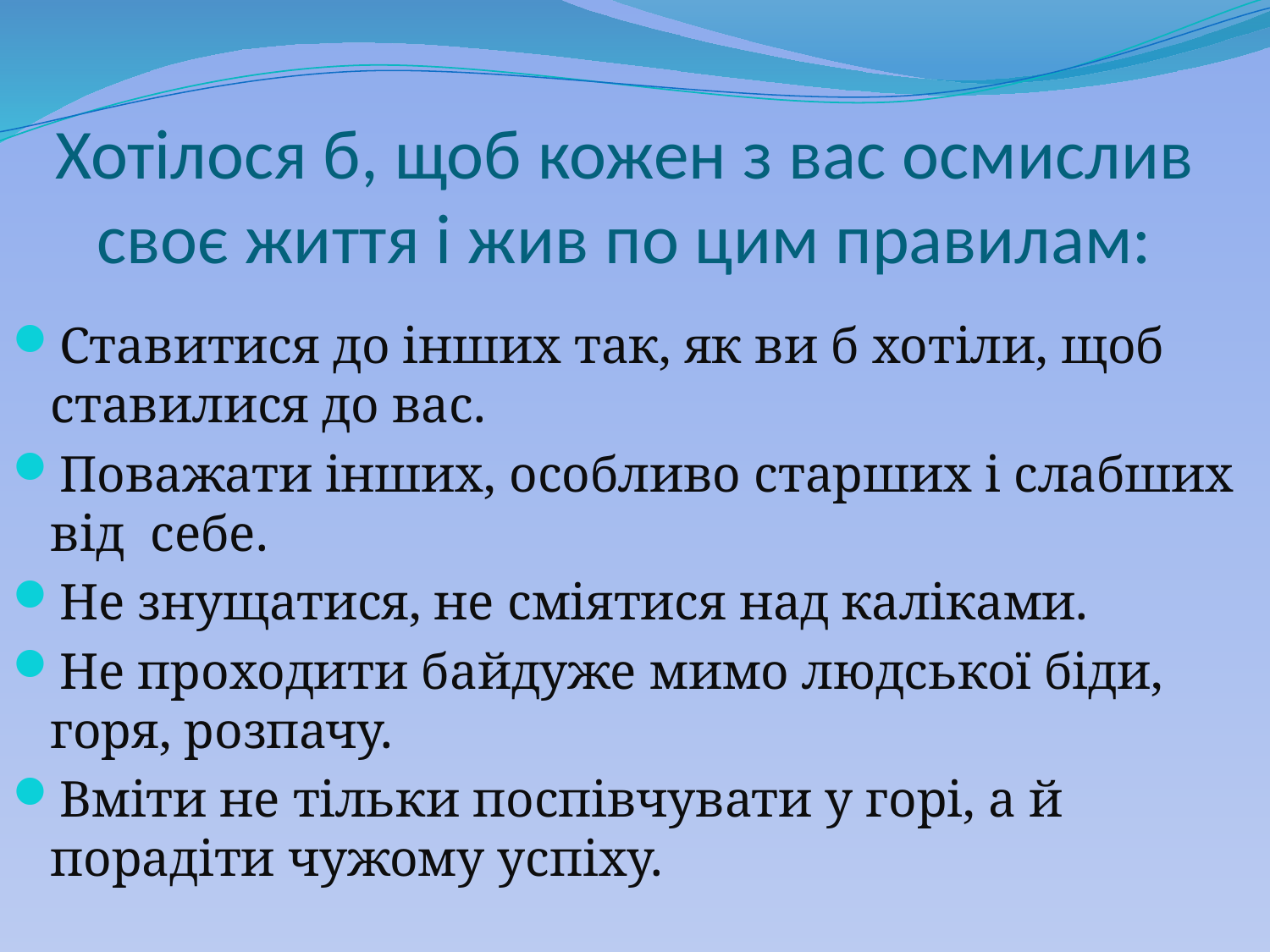

# Хотілося б, щоб кожен з вас осмислив своє життя і жив по цим правилам:
Ставитися до інших так, як ви б хотіли, щоб ставилися до вас.
Поважати інших, особливо старших і слабших від  себе.
Не знущатися, не сміятися над каліками.
Не проходити байдуже мимо людської біди, горя, розпачу.
Вміти не тільки поспівчувати у горі, а й порадіти чужому успіху.